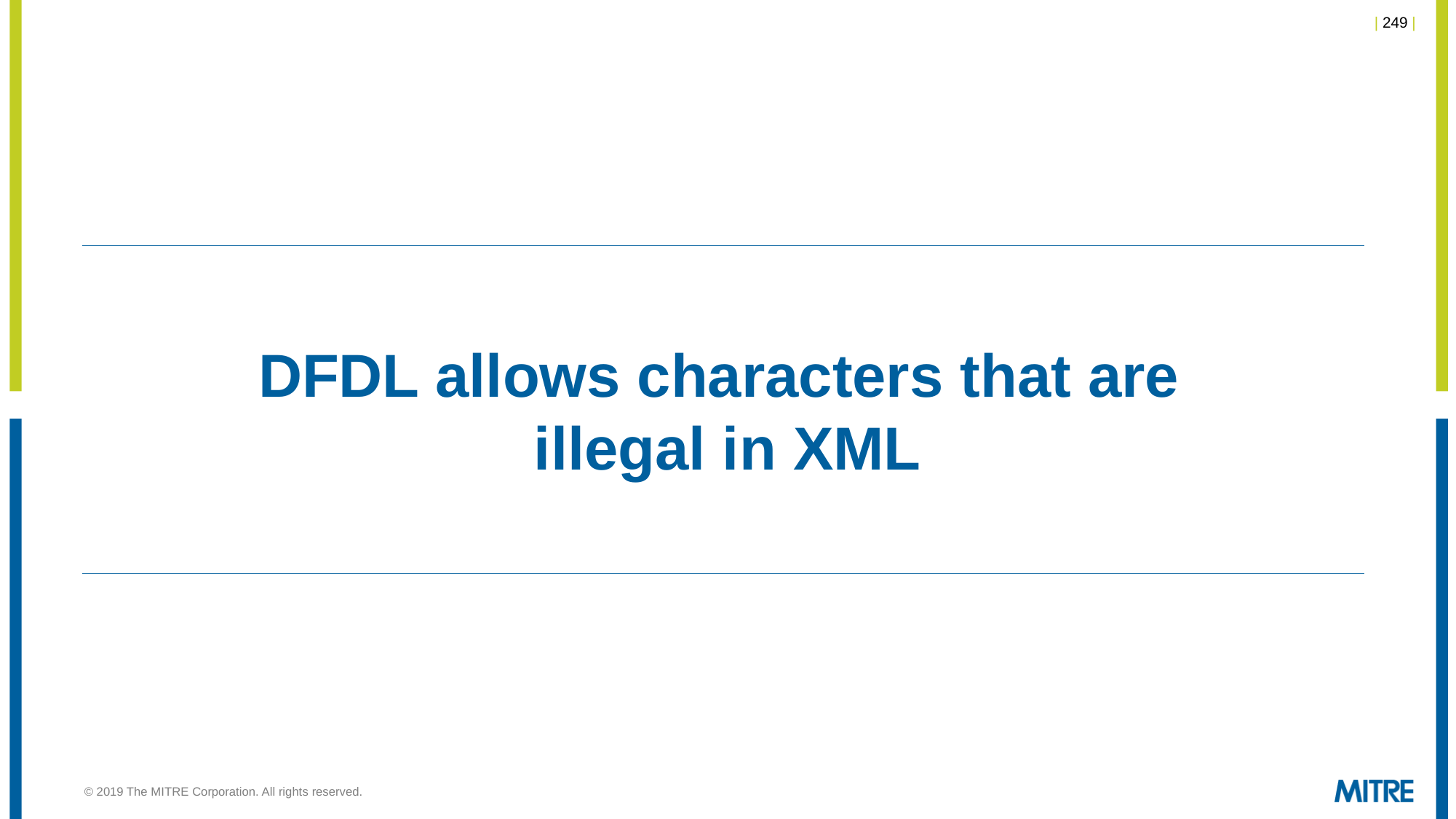

# DFDL allows characters that are illegal in XML
© 2019 The MITRE Corporation. All rights reserved.